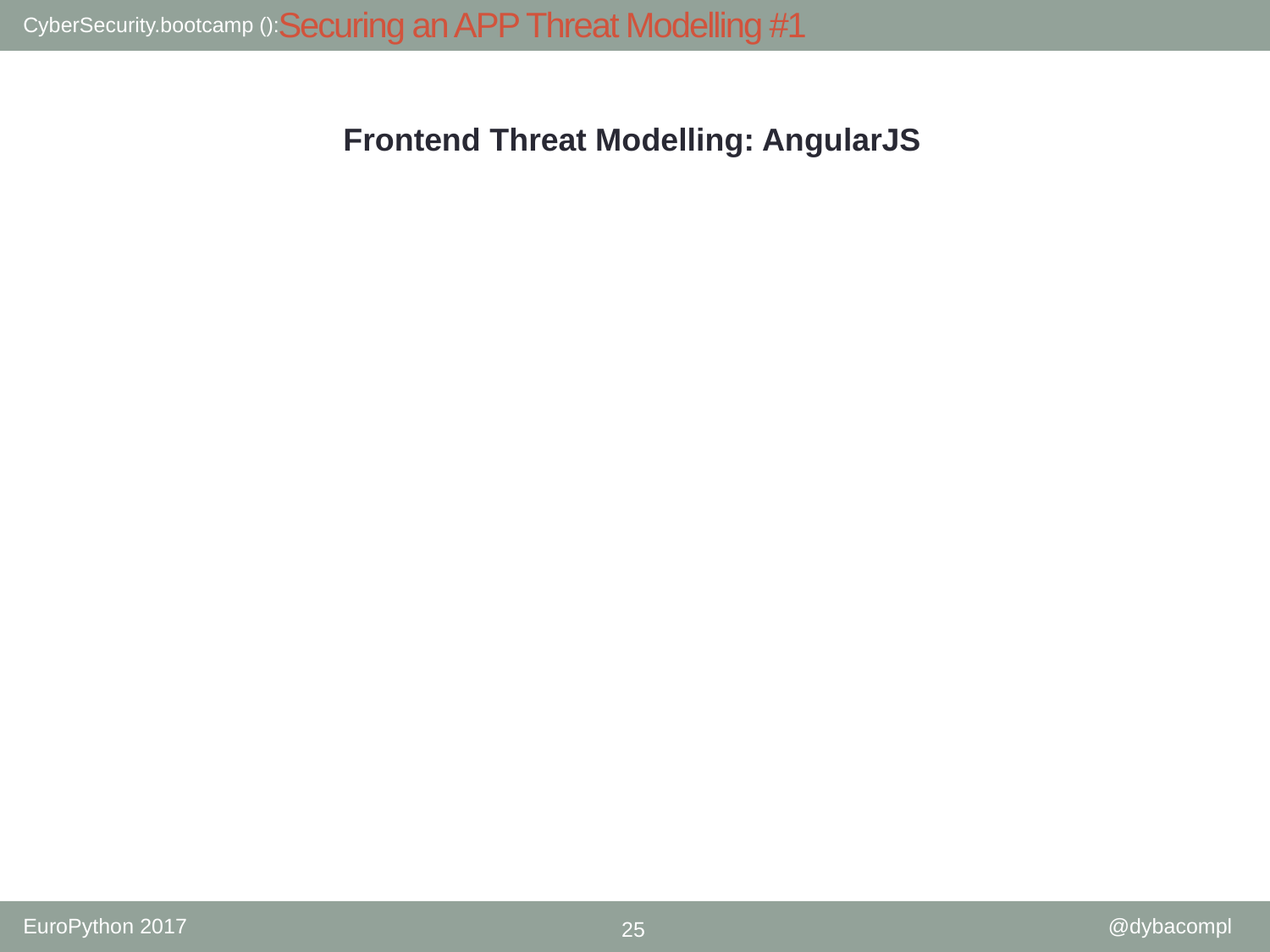

# Securing an APP Threat Modelling #1
Frontend Threat Modelling: AngularJS